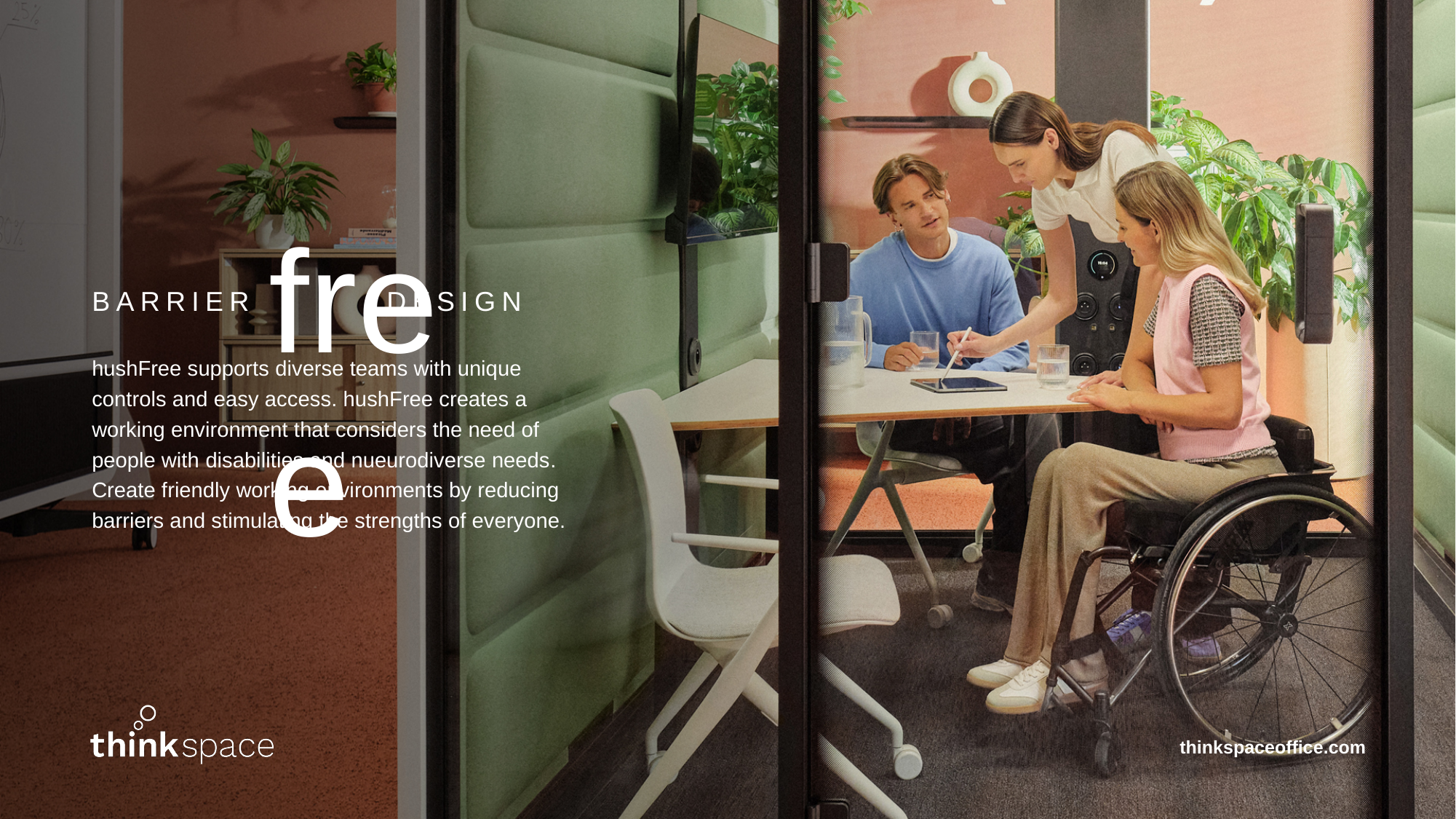

free
BARRIER
DESIGN
hushFree supports diverse teams with unique controls and easy access. hushFree creates a working environment that considers the need of people with disabilities and nueurodiverse needs. Create friendly working environments by reducing barriers and stimulating the strengths of everyone.